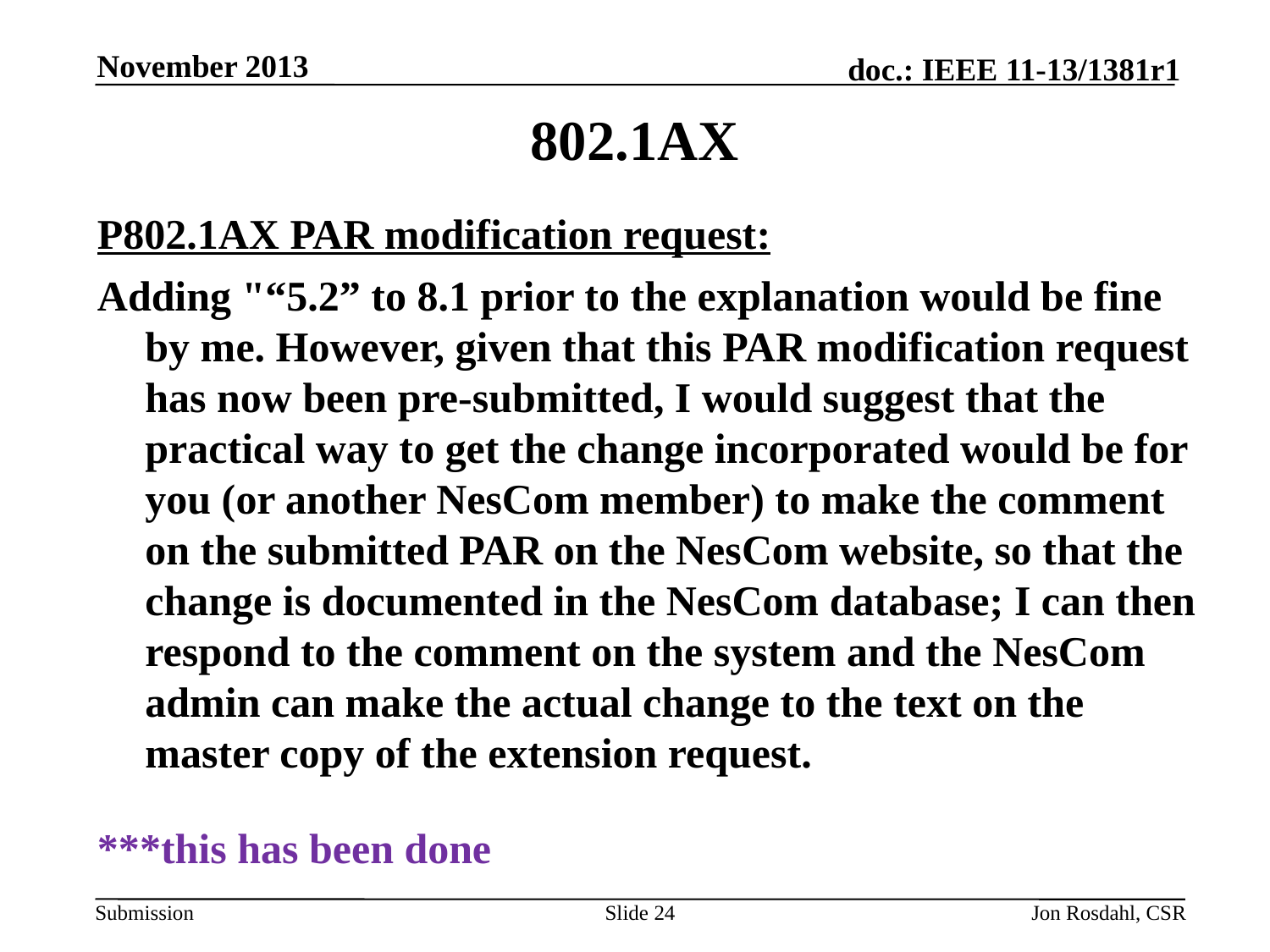

November 2013
# 802.1AX
P802.1AX PAR modification request:
Adding "“5.2” to 8.1 prior to the explanation would be fine by me. However, given that this PAR modification request has now been pre-submitted, I would suggest that the practical way to get the change incorporated would be for you (or another NesCom member) to make the comment on the submitted PAR on the NesCom website, so that the change is documented in the NesCom database; I can then respond to the comment on the system and the NesCom admin can make the actual change to the text on the master copy of the extension request.

***this has been done

Slide 24
Jon Rosdahl, CSR